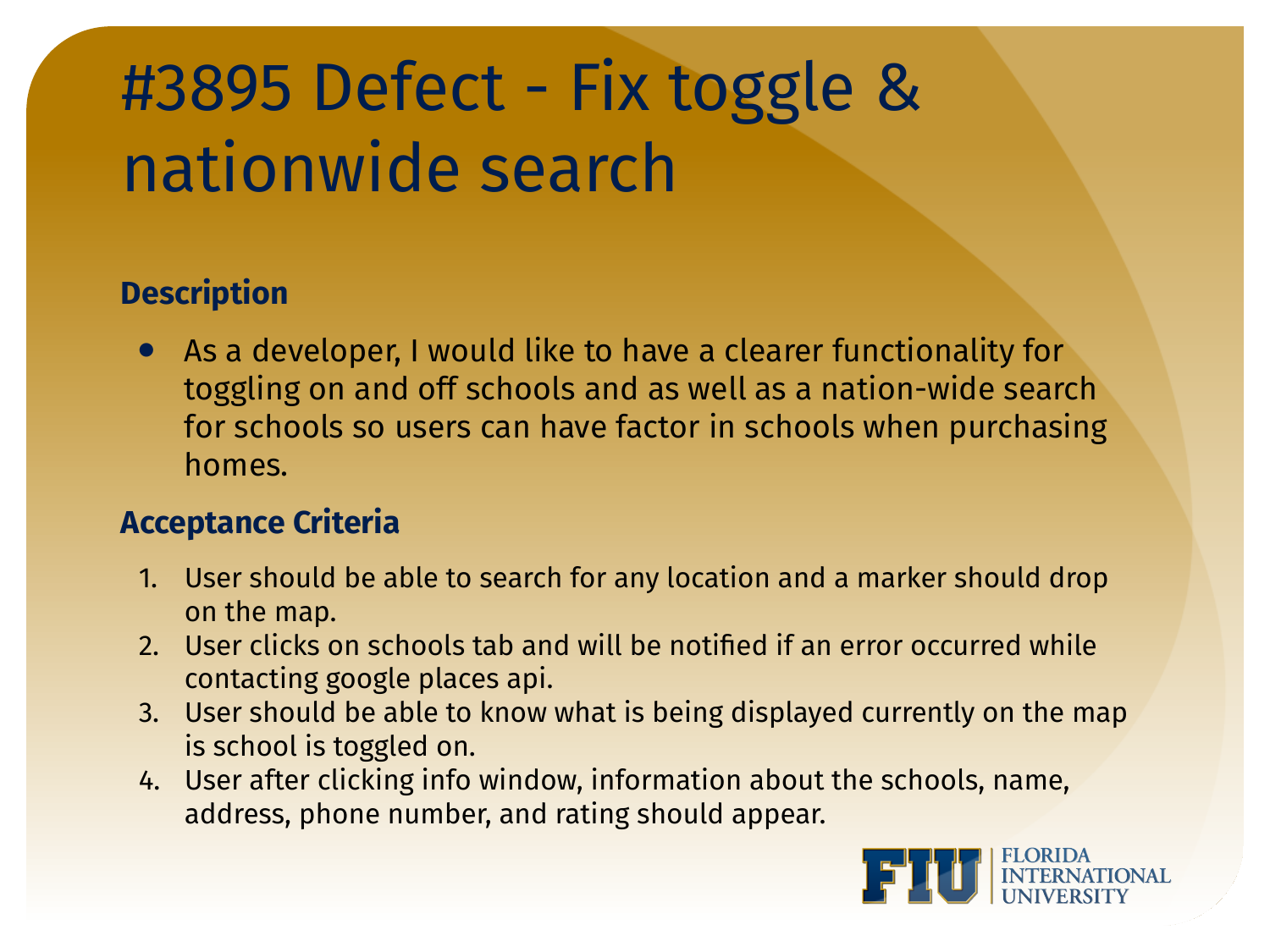

# #3895 Defect - Fix toggle & nationwide search
Description
As a developer, I would like to have a clearer functionality for toggling on and off schools and as well as a nation-wide search for schools so users can have factor in schools when purchasing homes.
Acceptance Criteria
User should be able to search for any location and a marker should drop on the map.
User clicks on schools tab and will be notified if an error occurred while contacting google places api.
User should be able to know what is being displayed currently on the map is school is toggled on.
User after clicking info window, information about the schools, name, address, phone number, and rating should appear.